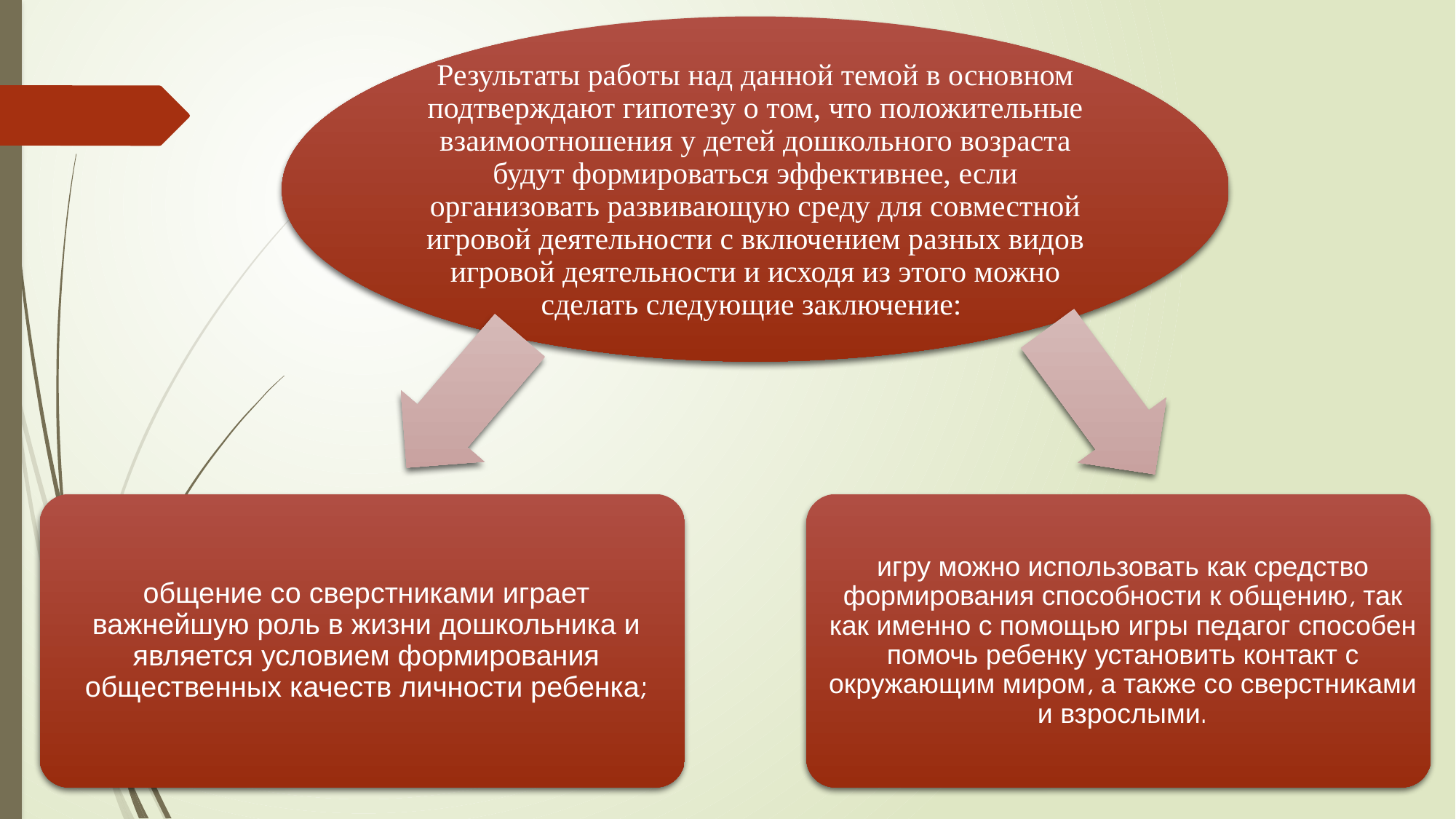

Результаты работы над данной темой в основном подтверждают гипотезу о том, что положительные взаимоотношения у детей дошкольного возраста будут формироваться эффективнее, если организовать развивающую среду для совместной игровой деятельности с включением разных видов игровой деятельности и исходя из этого можно сделать следующие заключение:

общение со сверстниками играет важнейшую роль в жизни дошкольника и является условием формирования общественных качеств личности ребенка;
игру можно использовать как средство формирования способности к общению, так как именно с помощью игры педагог способен помочь ребенку установить контакт с окружающим миром, а также со сверстниками и взрослыми.